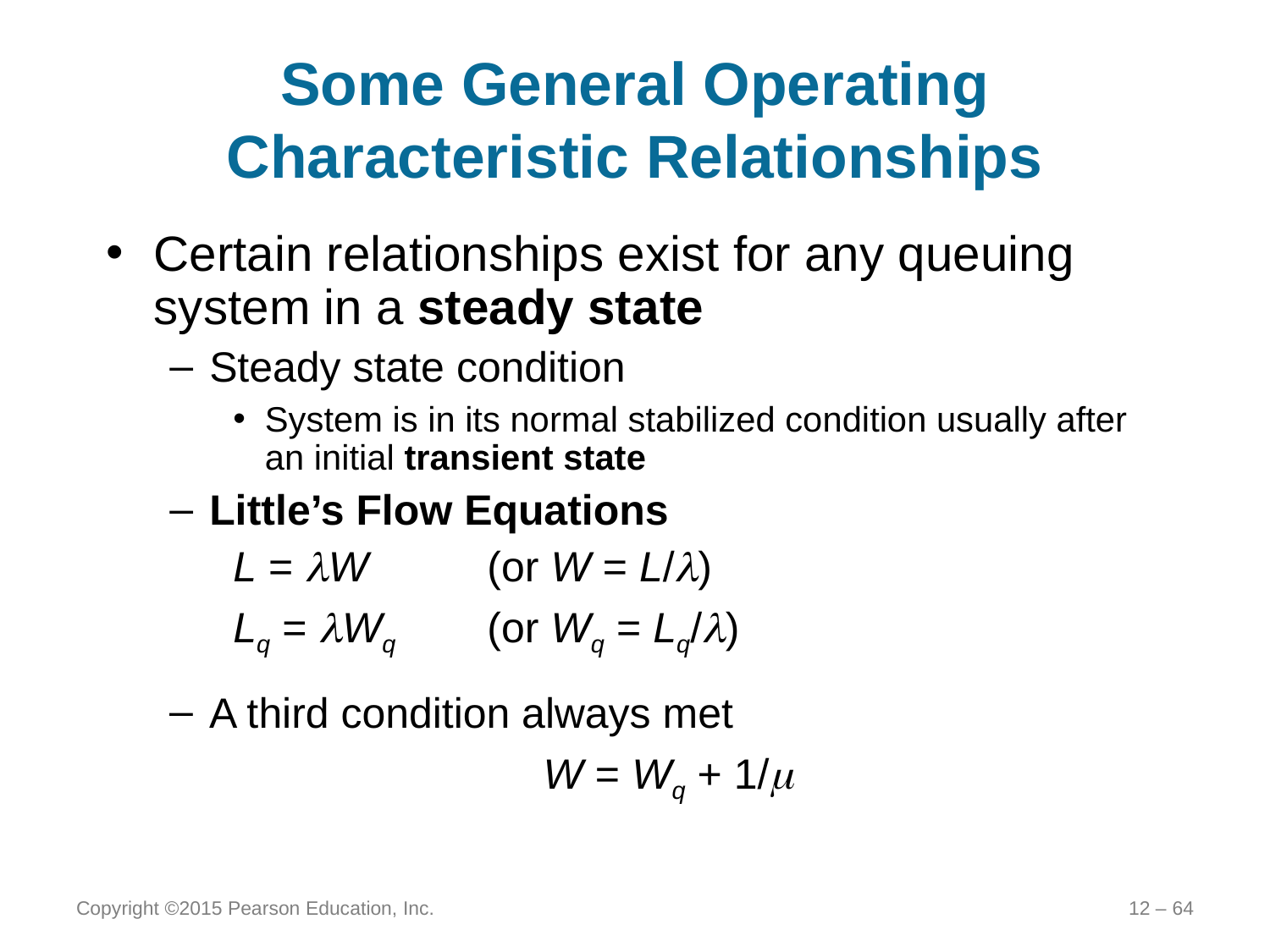

# Some General Operating Characteristic Relationships
Certain relationships exist for any queuing system in a steady state
Steady state condition
System is in its normal stabilized condition usually after an initial transient state
Little’s Flow Equations
	L = λW	(or W = L/λ)
	Lq = λWq	(or Wq = Lq/λ)

A third condition always met
W = Wq + 1/μ
Copyright ©2015 Pearson Education, Inc.
12 – 64